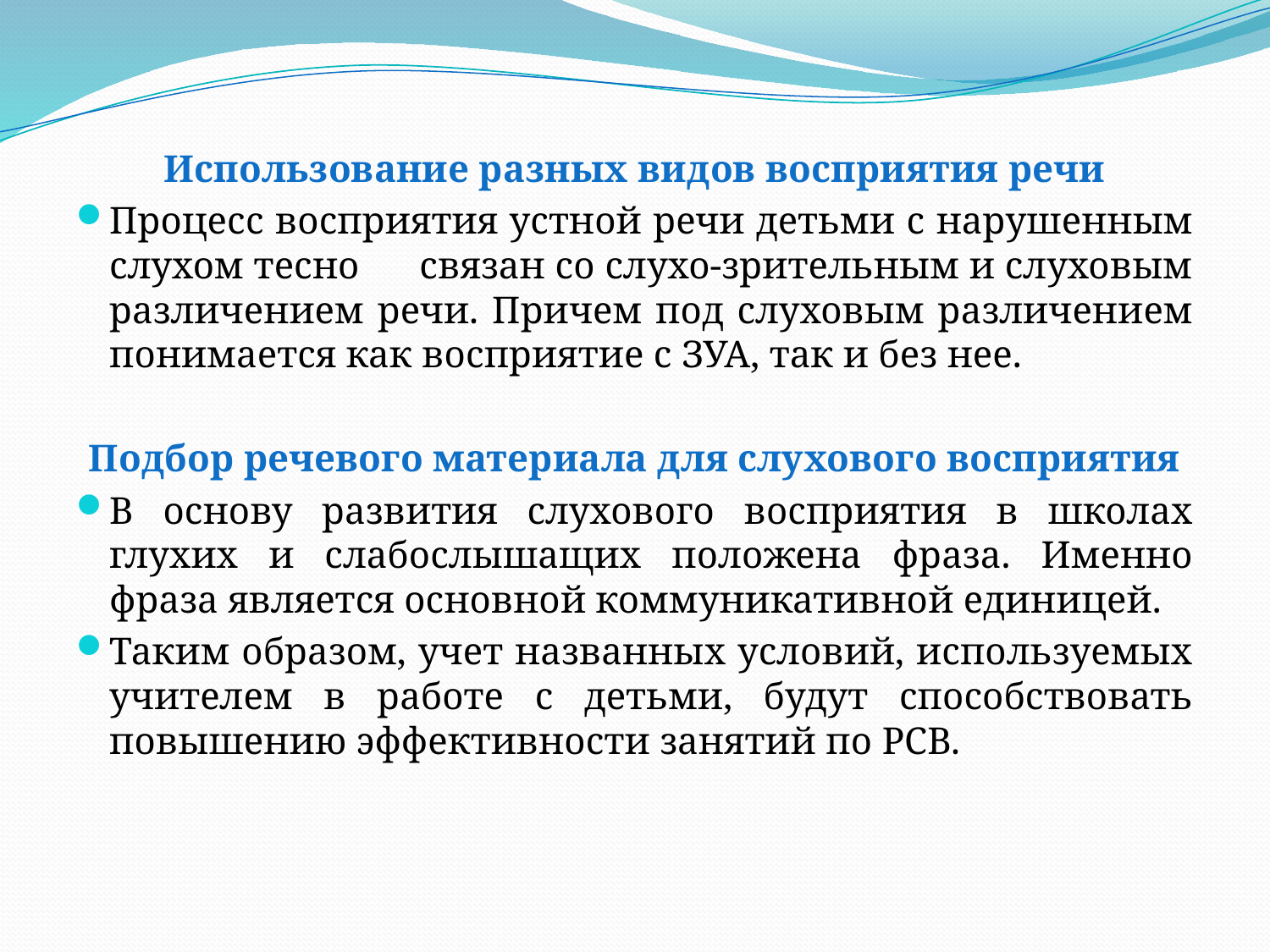

Использование разных видов восприятия речи
Процесс восприятия устной речи детьми с нарушенным слухом тесно      связан со слухо-зрительным и слуховым различением речи. Причем под слуховым различением понимается как восприятие с ЗУА, так и без нее.

Подбор речевого материала для слухового восприятия
В основу развития слухового восприятия в школах глухих и слабослышащих положена фраза. Именно фраза является основной коммуникативной единицей.
Таким образом, учет названных условий, используемых учителем в работе с детьми, будут способствовать повышению эффективности занятий по РСВ.